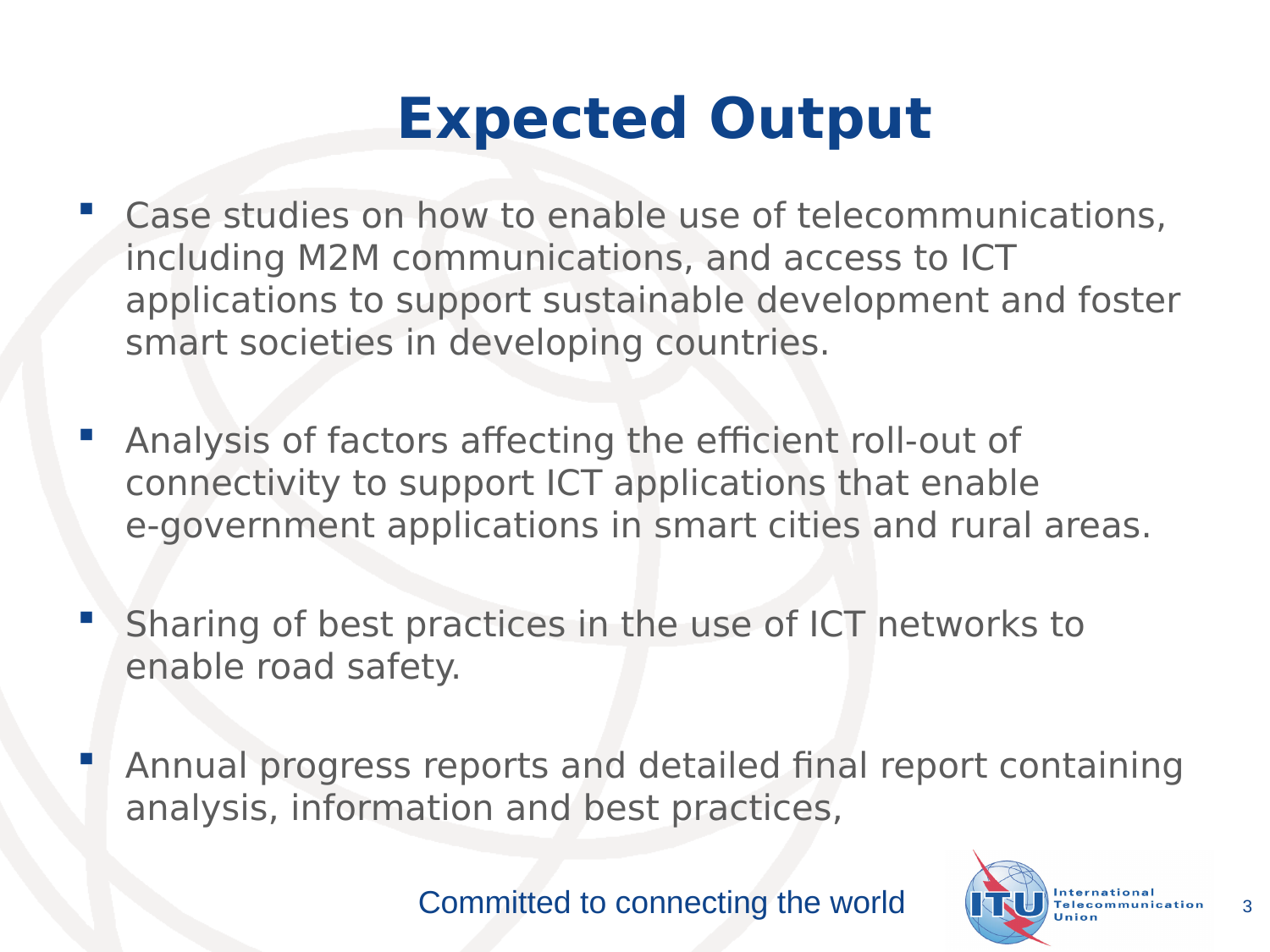

# Expected Output
Case studies on how to enable use of telecommunications, including M2M communications, and access to ICT applications to support sustainable development and foster smart societies in developing countries.

Analysis of factors affecting the efficient roll-out of connectivity to support ICT applications that enable e‑government applications in smart cities and rural areas.

Sharing of best practices in the use of ICT networks to enable road safety.

Annual progress reports and detailed final report containing analysis, information and best practices,
3